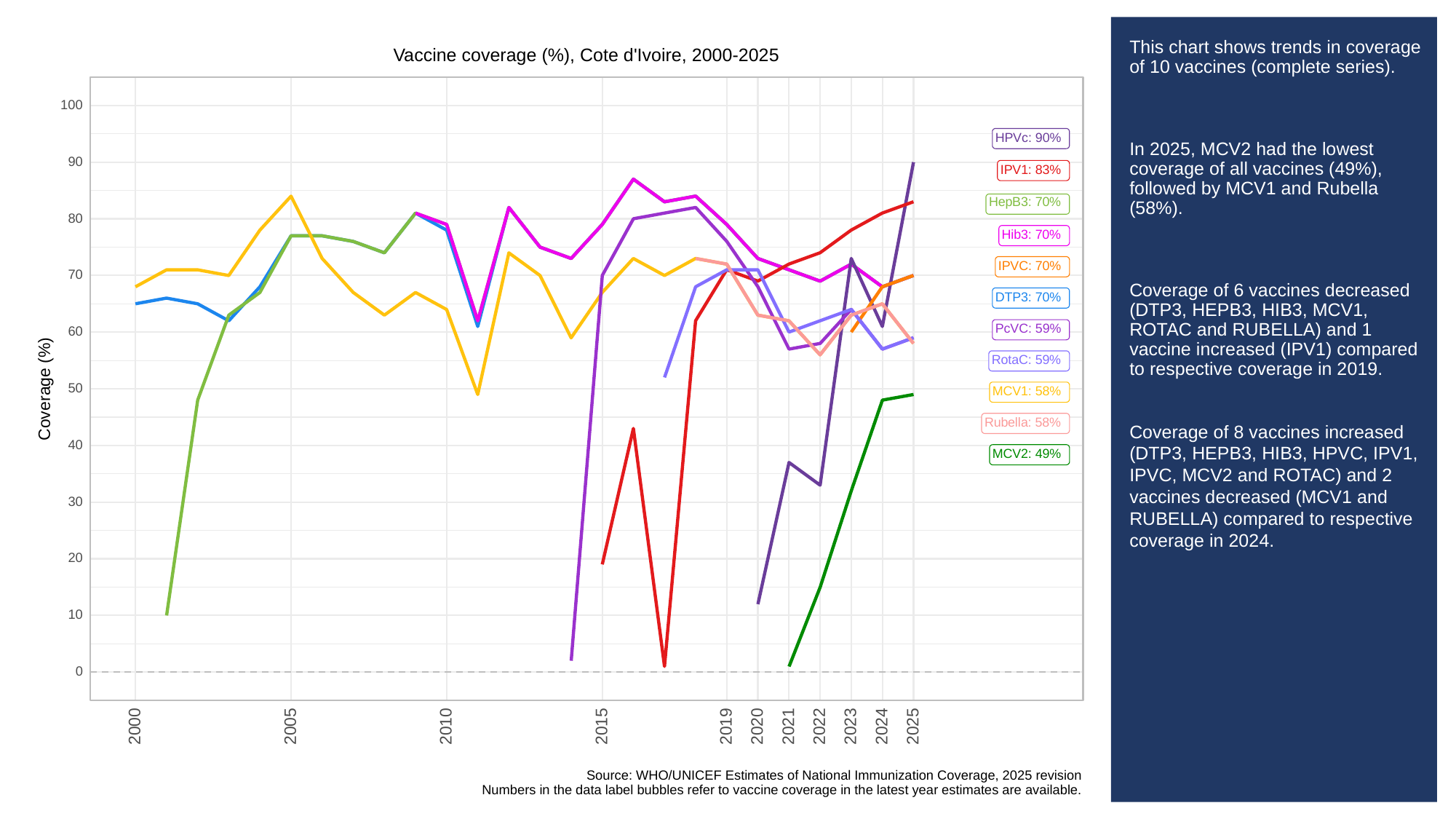

# This chart shows trends in coverage of 10 vaccines (complete series).

In 2025, MCV2 had the lowest coverage of all vaccines (49%), followed by MCV1 and Rubella (58%).

Coverage of 6 vaccines decreased (DTP3, HEPB3, HIB3, MCV1, ROTAC and RUBELLA) and 1 vaccine increased (IPV1) compared to respective coverage in 2019.

Coverage of 8 vaccines increased (DTP3, HEPB3, HIB3, HPVC, IPV1, IPVC, MCV2 and ROTAC) and 2 vaccines decreased (MCV1 and RUBELLA) compared to respective coverage in 2024.

Vaccine coverage (%), Cote d'Ivoire, 2000-2025

100

HPVc: 90%

90

IPV1: 83%

HepB3: 70%

80

Hib3: 70%

IPVC: 70%

70

DTP3: 70%

PcVC: 59%
60

RotaC: 59%

Coverage (%)

50
MCV1: 58%

Rubella: 58%
40

MCV2: 49%

30

20

10

0

2023
2000
2005
2010
2015
2019
2020
2021
2022
2024
2025
Source: WHO/UNICEF Estimates of National Immunization Coverage, 2025 revision
Numbers in the data label bubbles refer to vaccine coverage in the latest year estimates are available.